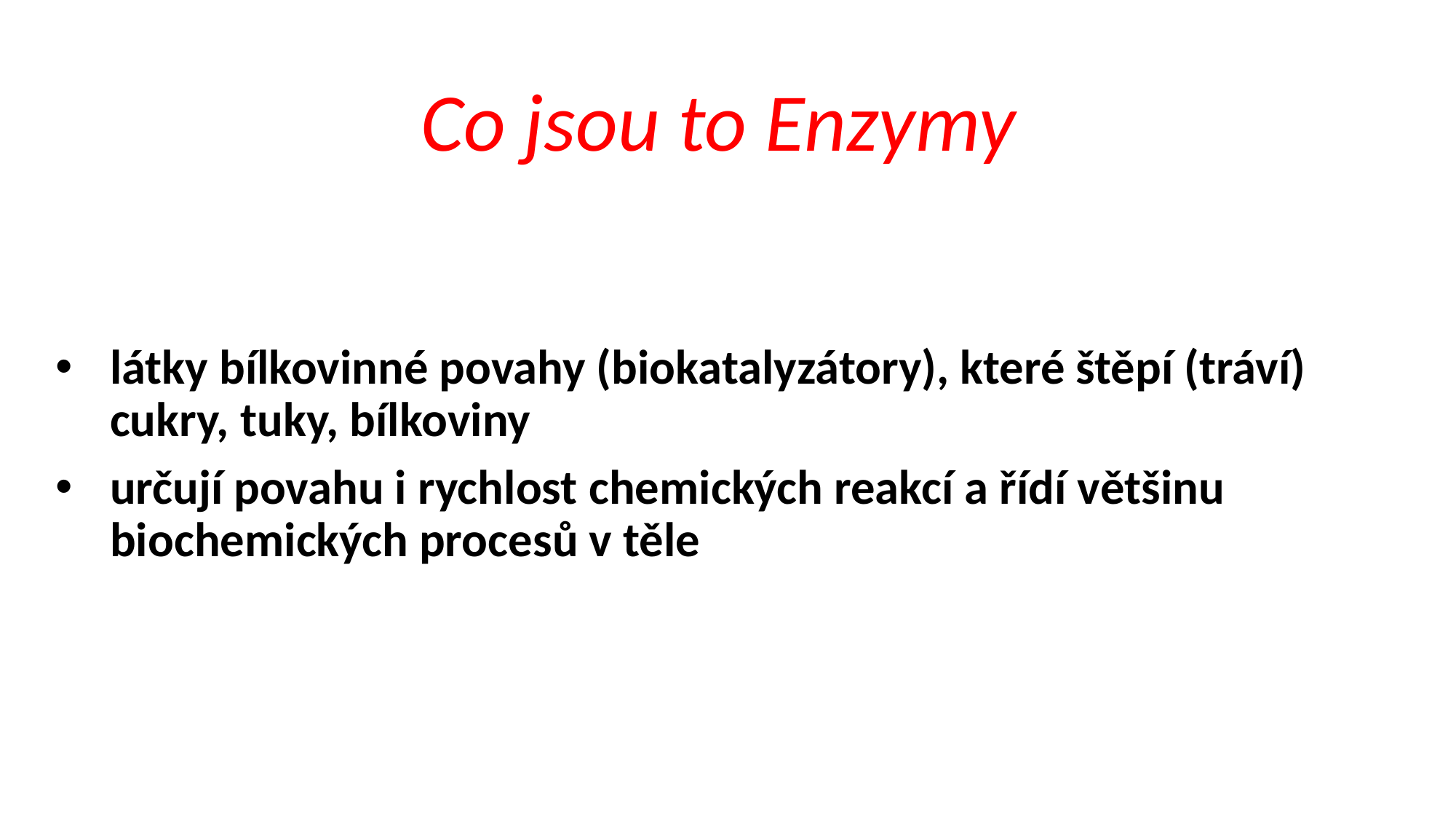

# Co jsou to Enzymy

látky bílkovinné povahy (biokatalyzátory), které štěpí (tráví) cukry, tuky, bílkoviny
určují povahu i rychlost chemických reakcí a řídí většinu biochemických procesů v těle